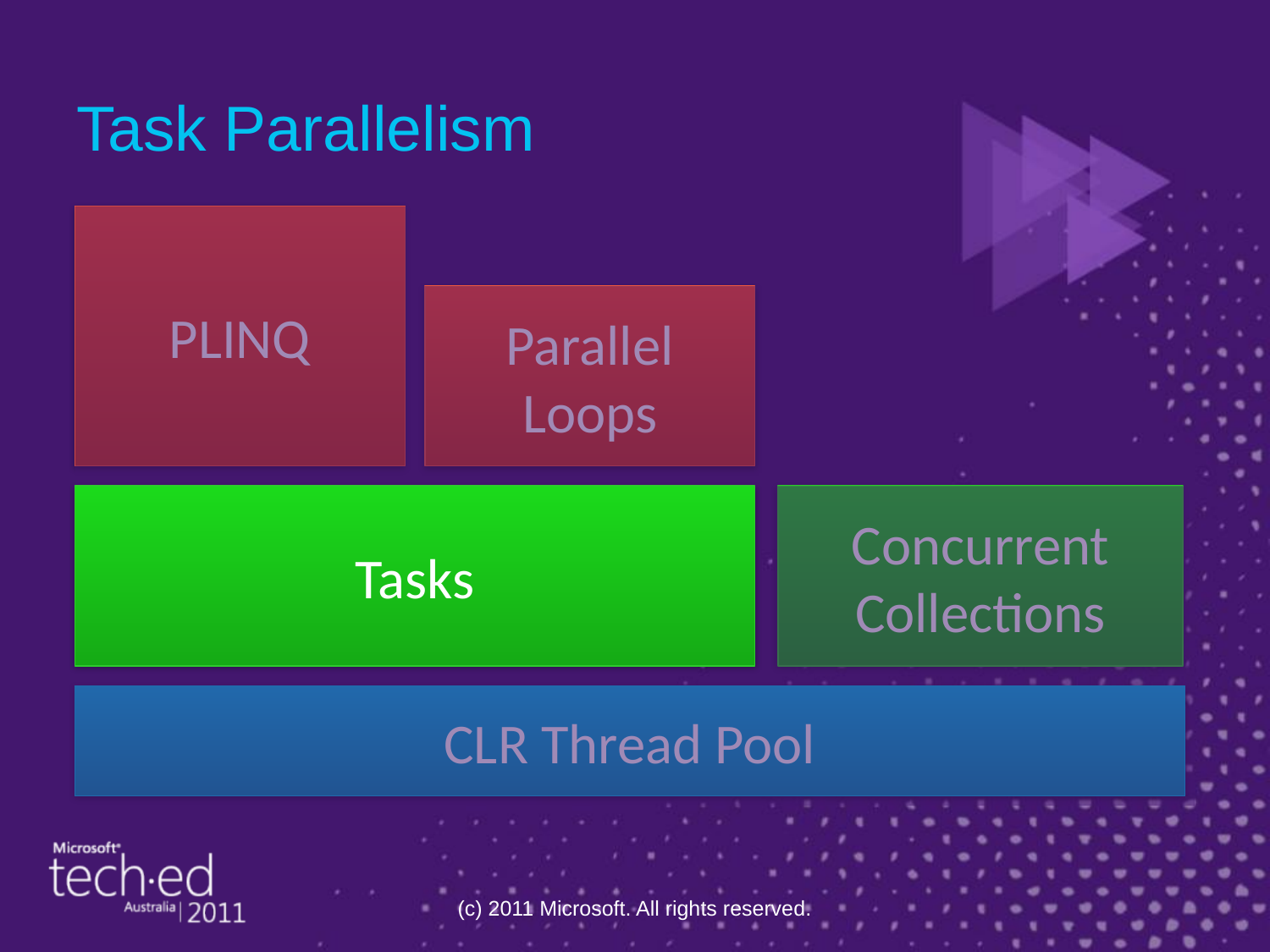

# Task Parallelism
PLINQ

Parallel Loops
Tasks

Concurrent Collections

CLR Thread Pool
(c) 2011 Microsoft. All rights reserved.